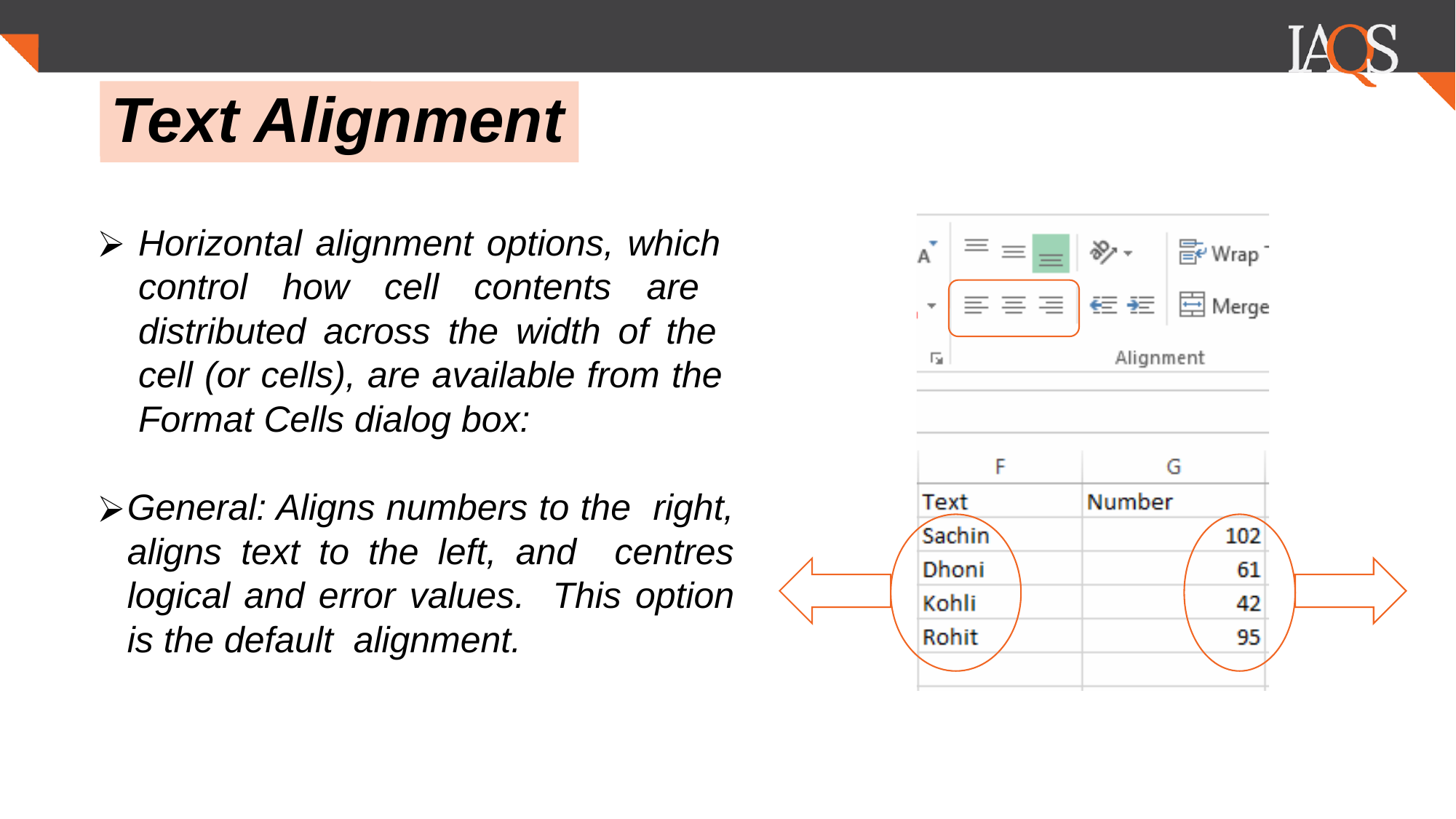

.
# Text Alignment

Horizontal alignment options, which  control how cell contents are  distributed across the width of the  cell (or cells), are available from the  Format Cells dialog box:

General: Aligns numbers to the  right, aligns text to the left, and  centres logical and error values.  This option is the default  alignment.